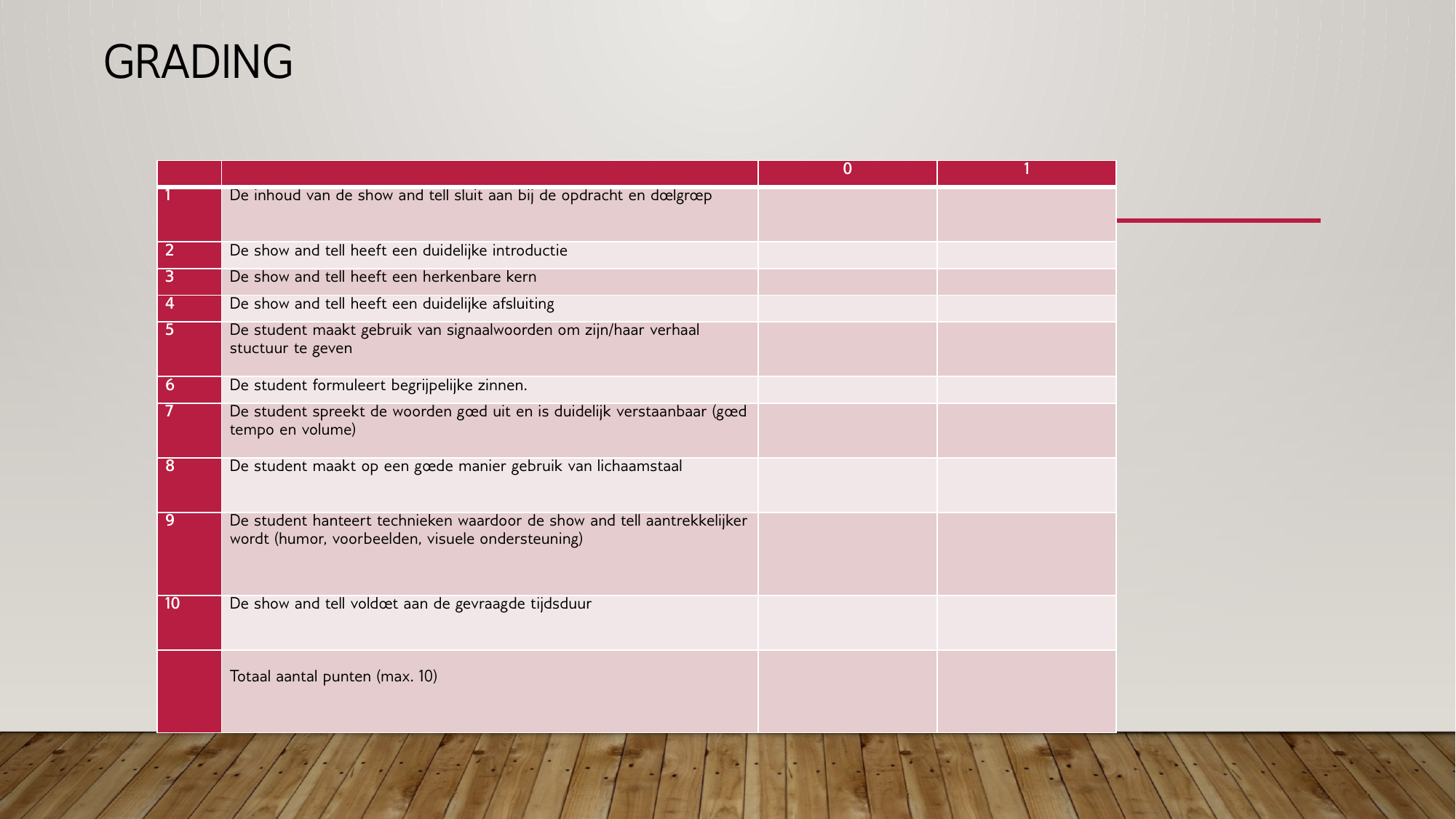

# grading
|  |  | 0 | 1 |
| --- | --- | --- | --- |
| 1 | De inhoud van de show and tell sluit aan bij de opdracht en doelgroep |  |  |
| 2 | De show and tell heeft een duidelijke introductie |  |  |
| 3 | De show and tell heeft een herkenbare kern |  |  |
| 4 | De show and tell heeft een duidelijke afsluiting |  |  |
| 5 | De student maakt gebruik van signaalwoorden om zijn/haar verhaal stuctuur te geven |  |  |
| 6 | De student formuleert begrijpelijke zinnen. |  |  |
| 7 | De student spreekt de woorden goed uit en is duidelijk verstaanbaar (goed tempo en volume) |  |  |
| 8 | De student maakt op een goede manier gebruik van lichaamstaal |  |  |
| 9 | De student hanteert technieken waardoor de show and tell aantrekkelijker wordt (humor, voorbeelden, visuele ondersteuning) |  |  |
| 10 | De show and tell voldoet aan de gevraagde tijdsduur |  |  |
|  | Totaal aantal punten (max. 10) |  |  |